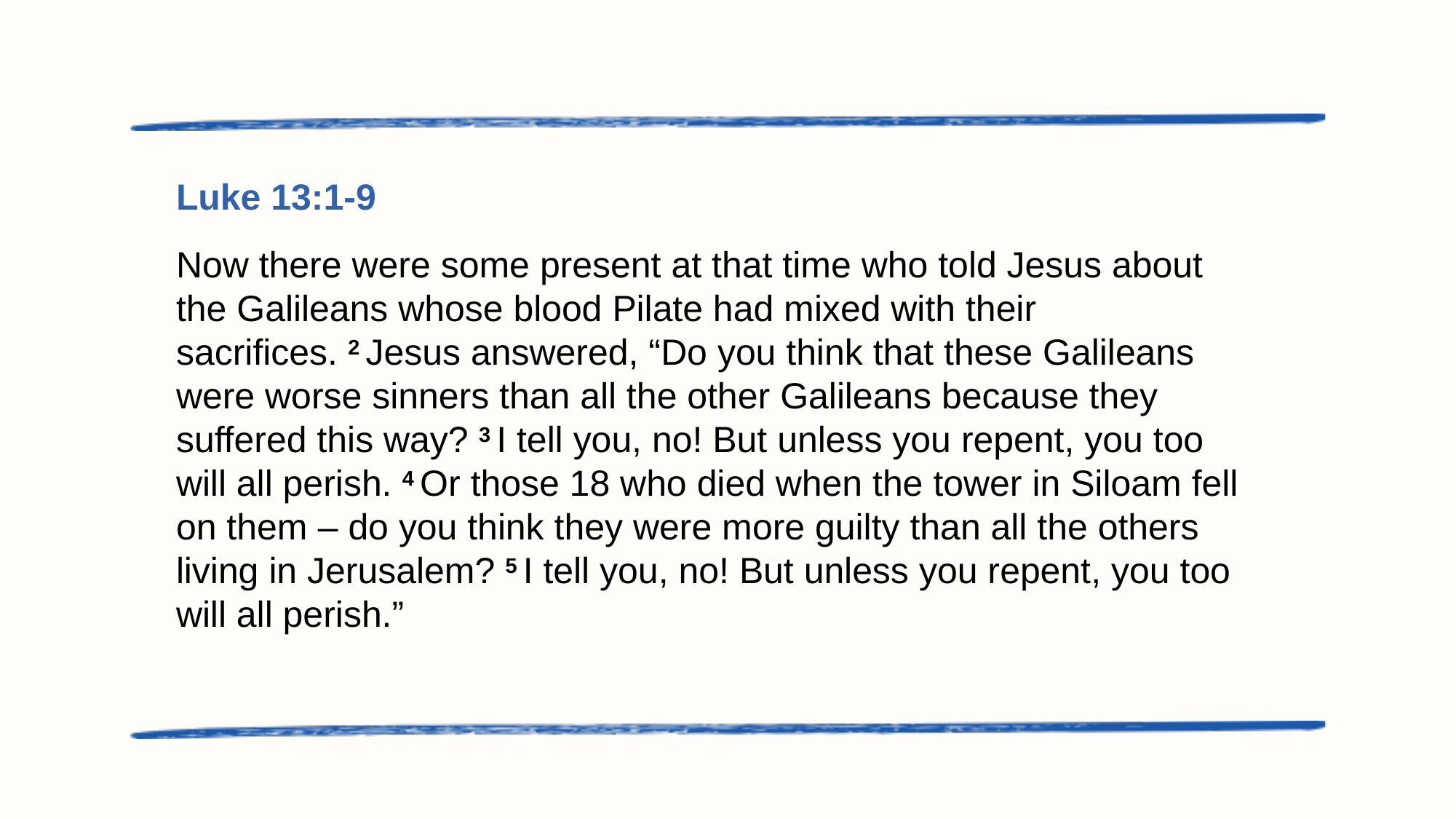

Luke 13:1-9
Now there were some present at that time who told Jesus about the Galileans whose blood Pilate had mixed with their sacrifices. 2 Jesus answered, “Do you think that these Galileans were worse sinners than all the other Galileans because they suffered this way? 3 I tell you, no! But unless you repent, you too will all perish. 4 Or those 18 who died when the tower in Siloam fell on them – do you think they were more guilty than all the others living in Jerusalem? 5 I tell you, no! But unless you repent, you too will all perish.”